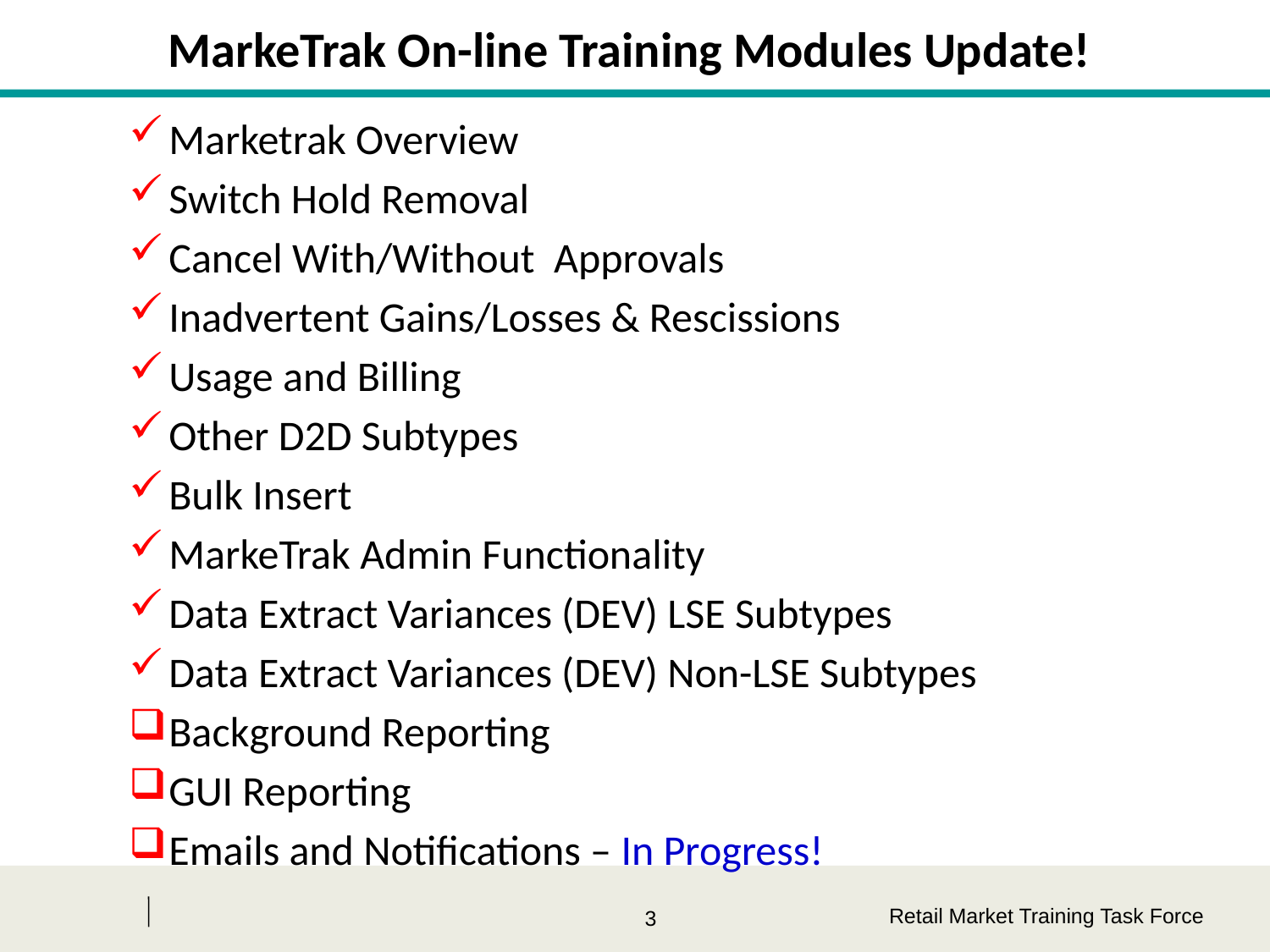

# MarkeTrak On-line Training Modules Update!
Marketrak Overview
Switch Hold Removal
Cancel With/Without  Approvals
Inadvertent Gains/Losses & Rescissions
Usage and Billing
Other D2D Subtypes
Bulk Insert
MarkeTrak Admin Functionality
Data Extract Variances (DEV) LSE Subtypes
Data Extract Variances (DEV) Non-LSE Subtypes
Background Reporting
GUI Reporting
Emails and Notifications – In Progress!

Retail Market Training Task Force